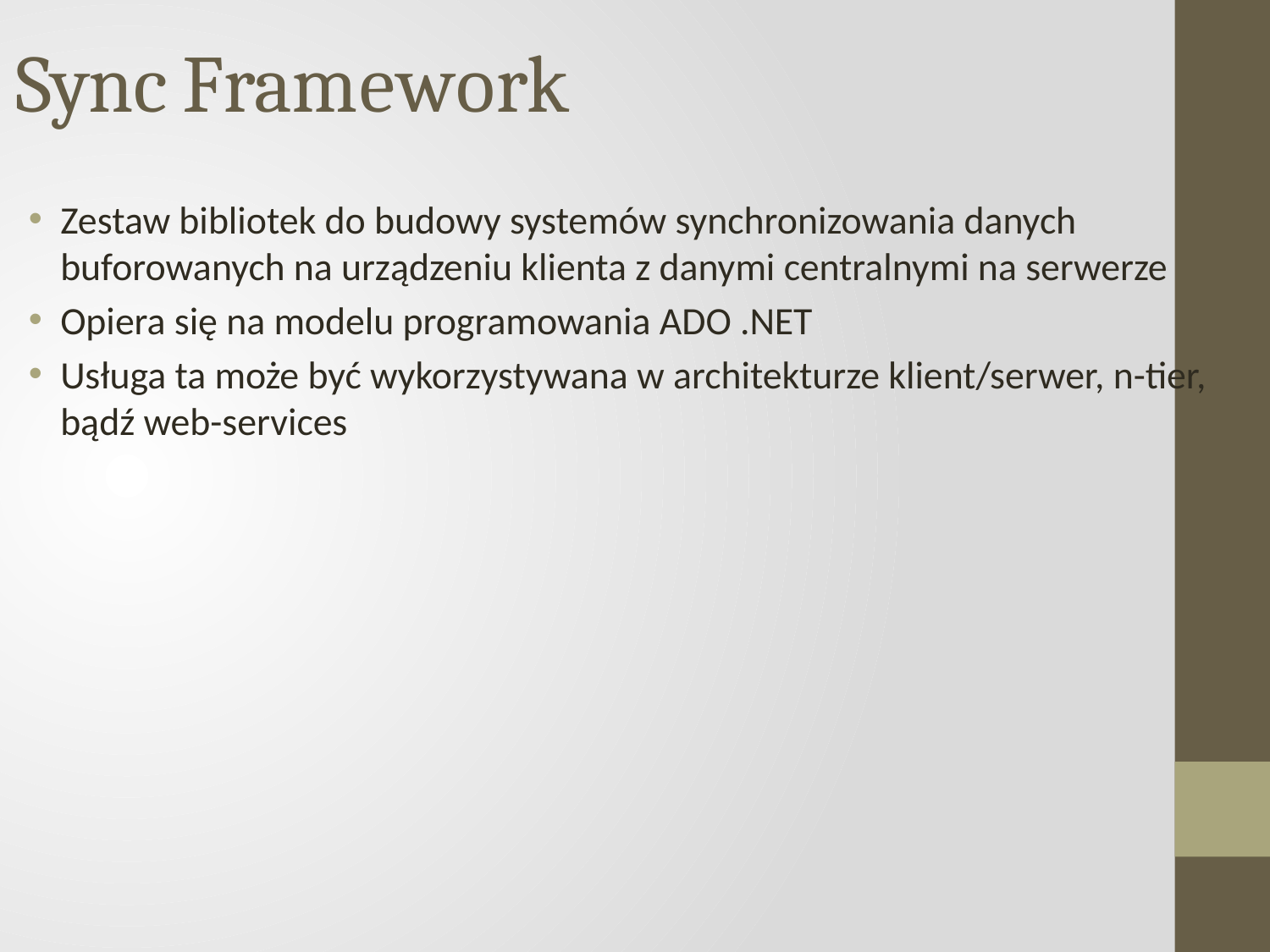

Sync Framework
Zestaw bibliotek do budowy systemów synchronizowania danych buforowanych na urządzeniu klienta z danymi centralnymi na serwerze
Opiera się na modelu programowania ADO .NET
Usługa ta może być wykorzystywana w architekturze klient/serwer, n-tier, bądź web-services